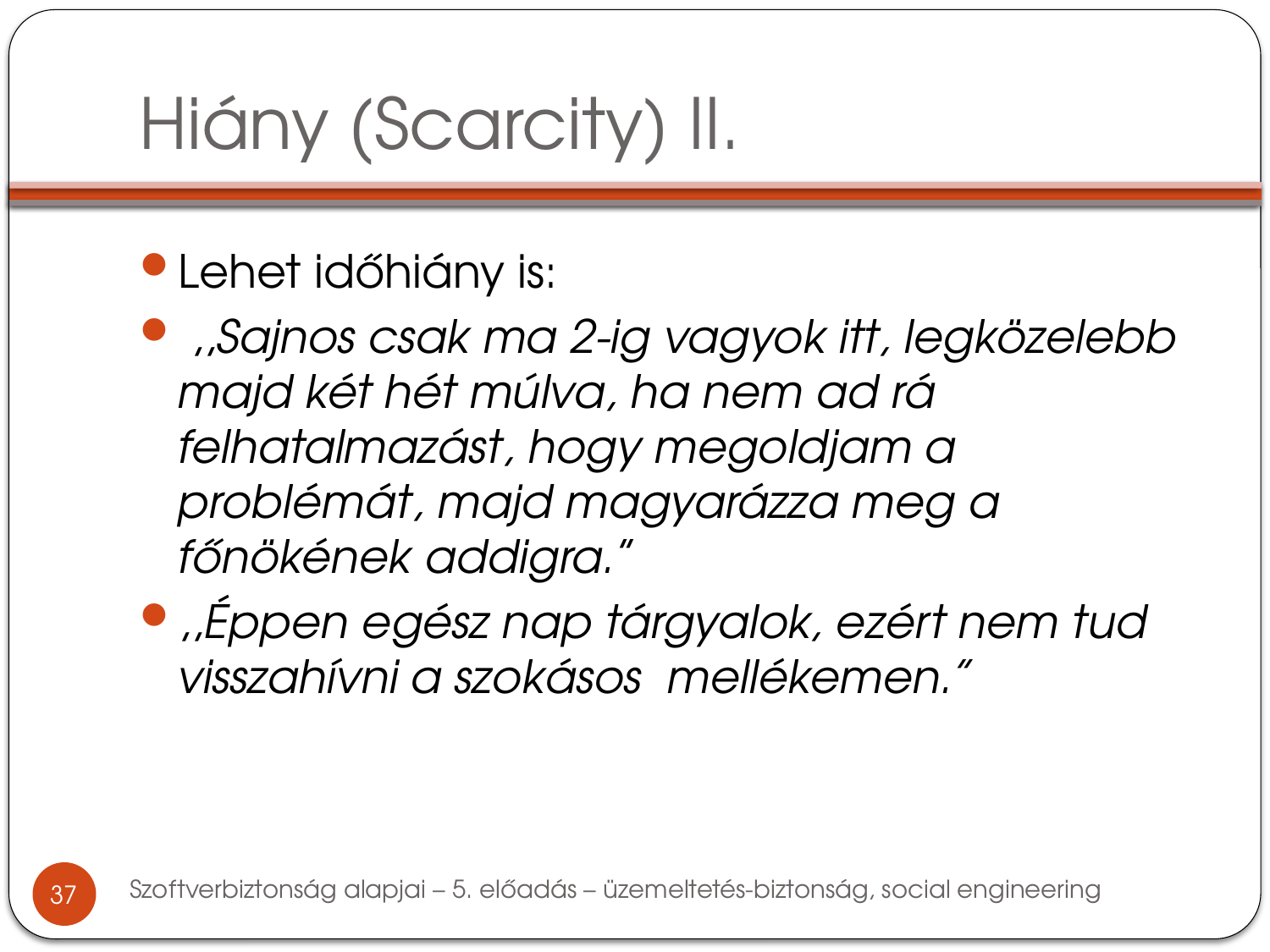

# Hiány (Scarcity) II.
Lehet időhiány is:
 ,,Sajnos csak ma 2-ig vagyok itt, legközelebb majd két hét múlva, ha nem ad rá felhatalmazást, hogy megoldjam a problémát, majd magyarázza meg a főnökének addigra.”
,,Éppen egész nap tárgyalok, ezért nem tud visszahívni a szokásos  mellékemen.”

Szoftverbiztonság alapjai – 5. előadás – üzemeltetés-biztonság, social engineering
37